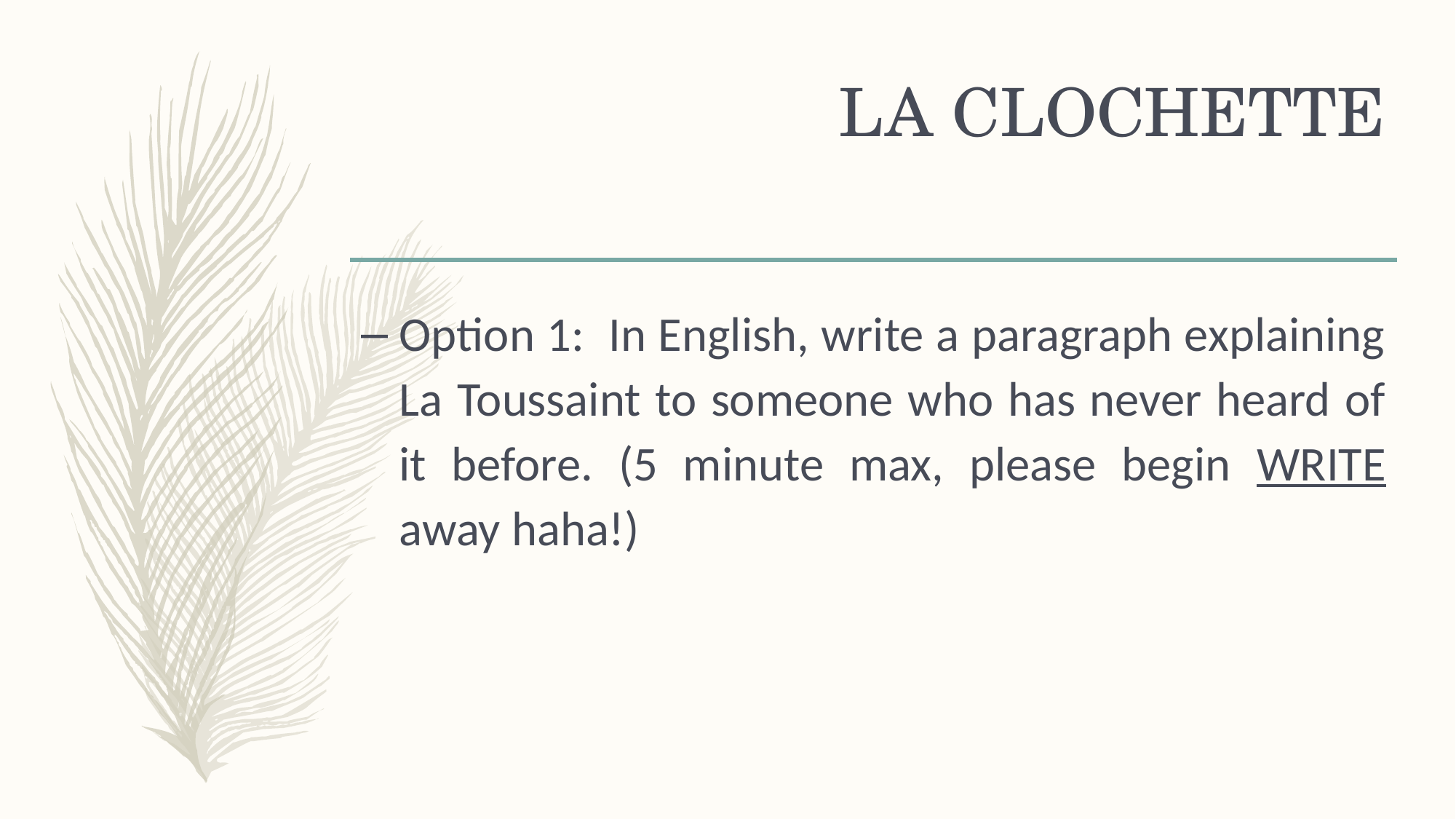

# LA CLOCHETTE
Option 1:  In English, write a paragraph explaining La Toussaint to someone who has never heard of it before. (5 minute max, please begin WRITE away haha!)